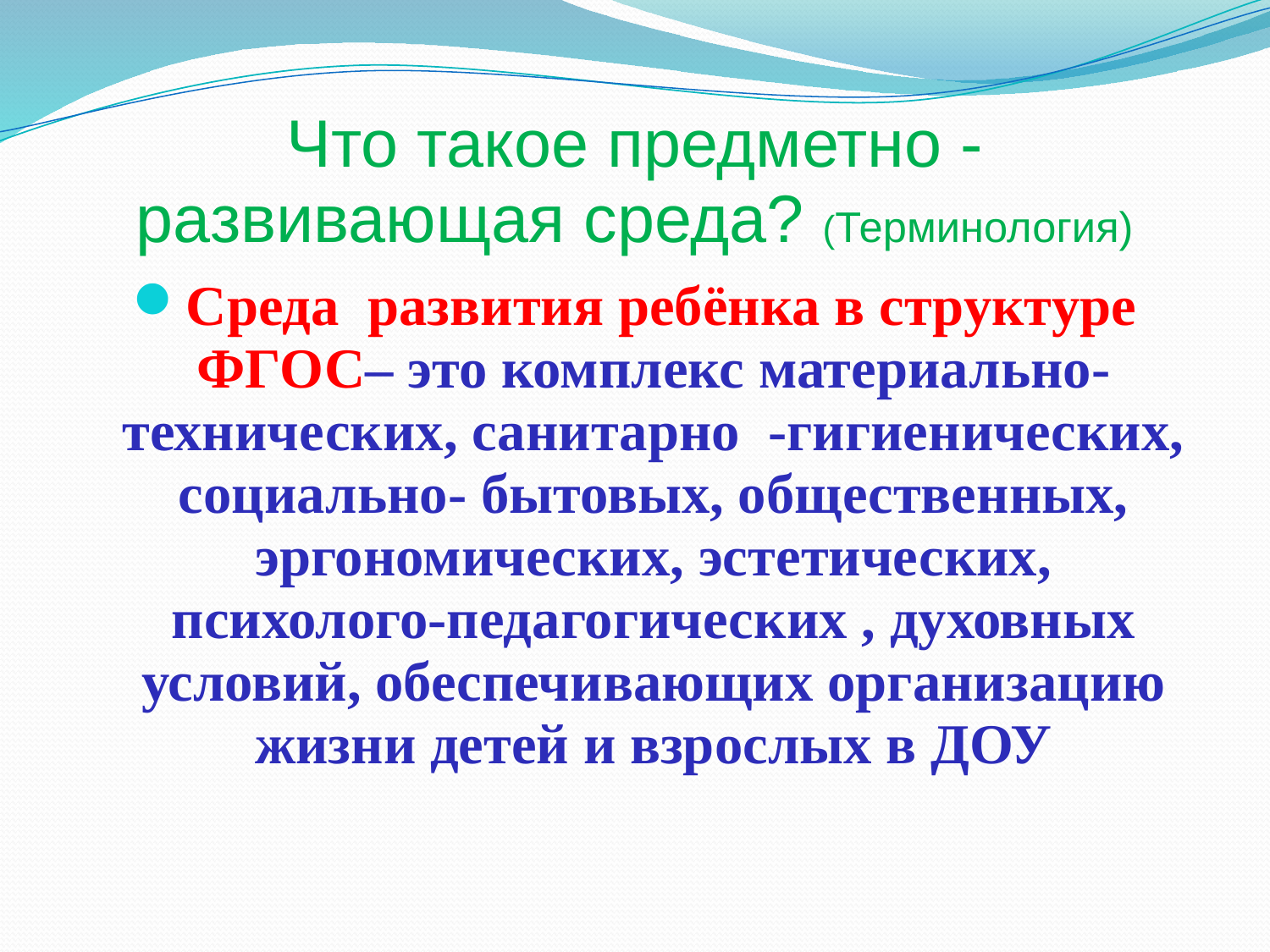

# Что такое предметно - развивающая среда? (Терминология)
Среда  развития ребёнка в структуре ФГОС– это комплекс материально-технических, санитарно  -гигиенических, социально- бытовых, общественных, эргономических, эстетических, психолого-педагогических , духовных условий, обеспечивающих организацию жизни детей и взрослых в ДОУ